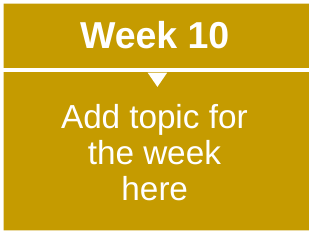

Week 10

Add topic for the week
here